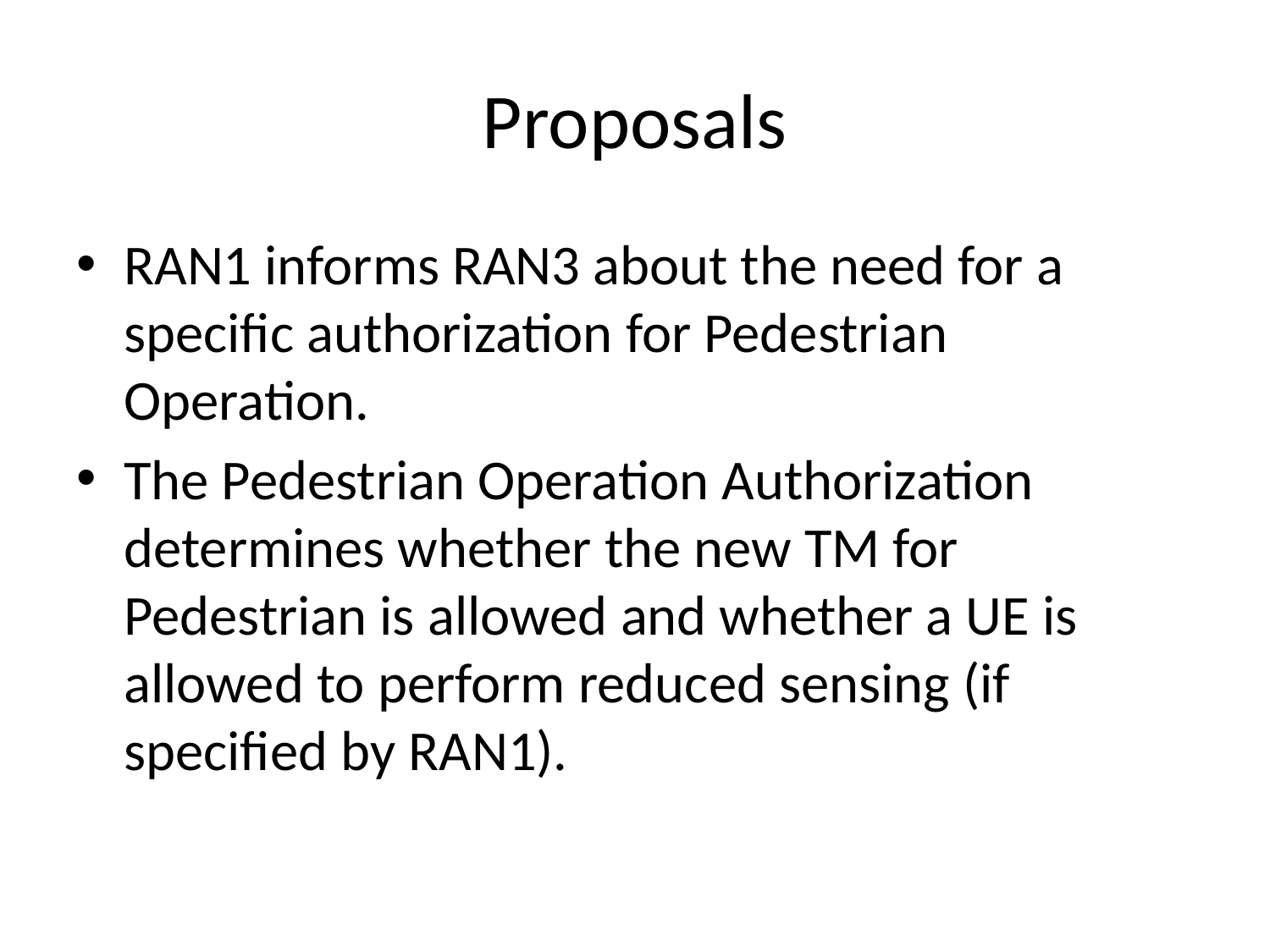

# Proposals
RAN1 informs RAN3 about the need for a specific authorization for Pedestrian Operation.
The Pedestrian Operation Authorization determines whether the new TM for Pedestrian is allowed and whether a UE is allowed to perform reduced sensing (if specified by RAN1).